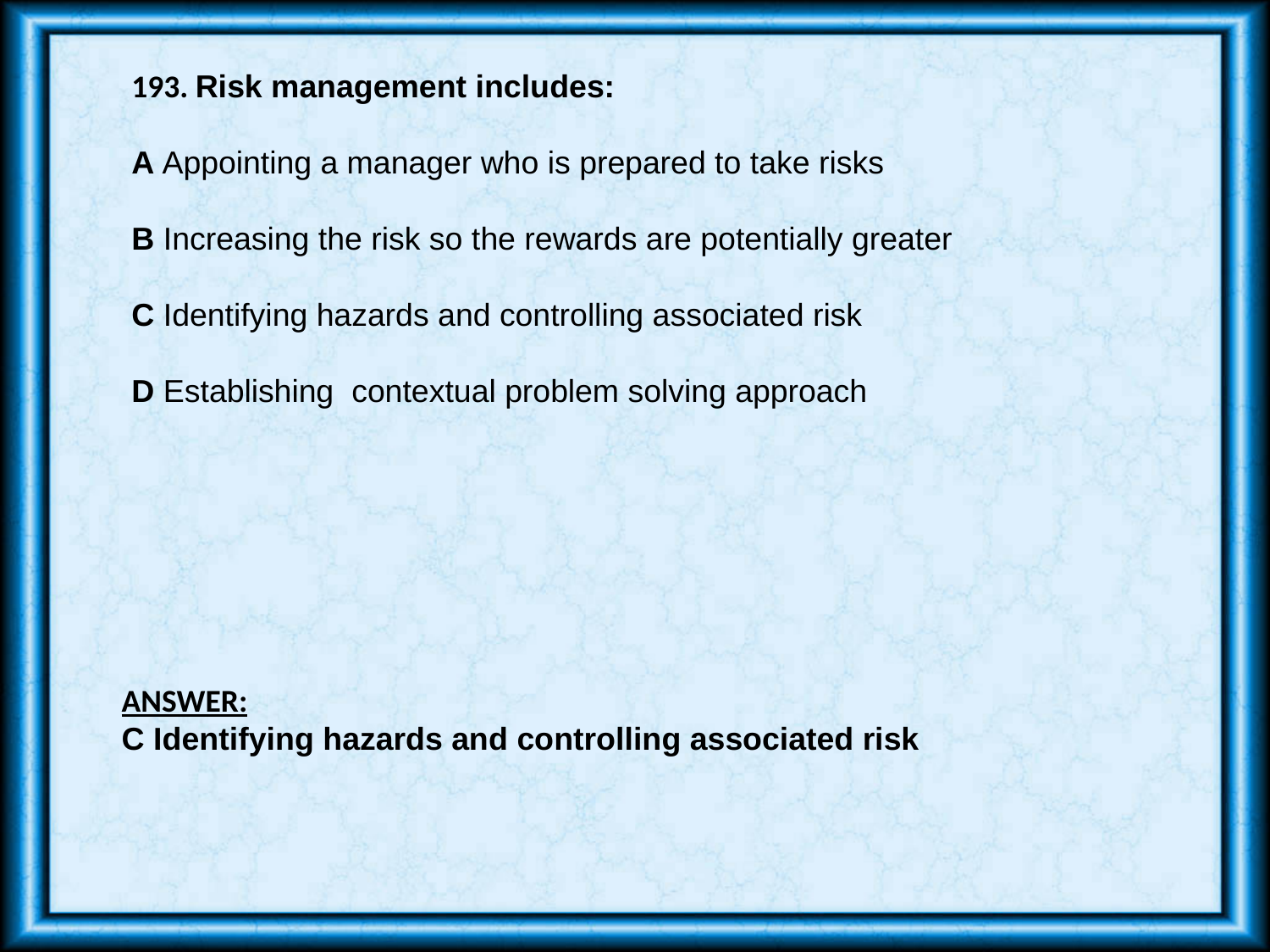

193. Risk management includes:

A Appointing a manager who is prepared to take risks

B Increasing the risk so the rewards are potentially greater

C Identifying hazards and controlling associated risk

D Establishing  contextual problem solving approach

ANSWER:
C Identifying hazards and controlling associated risk